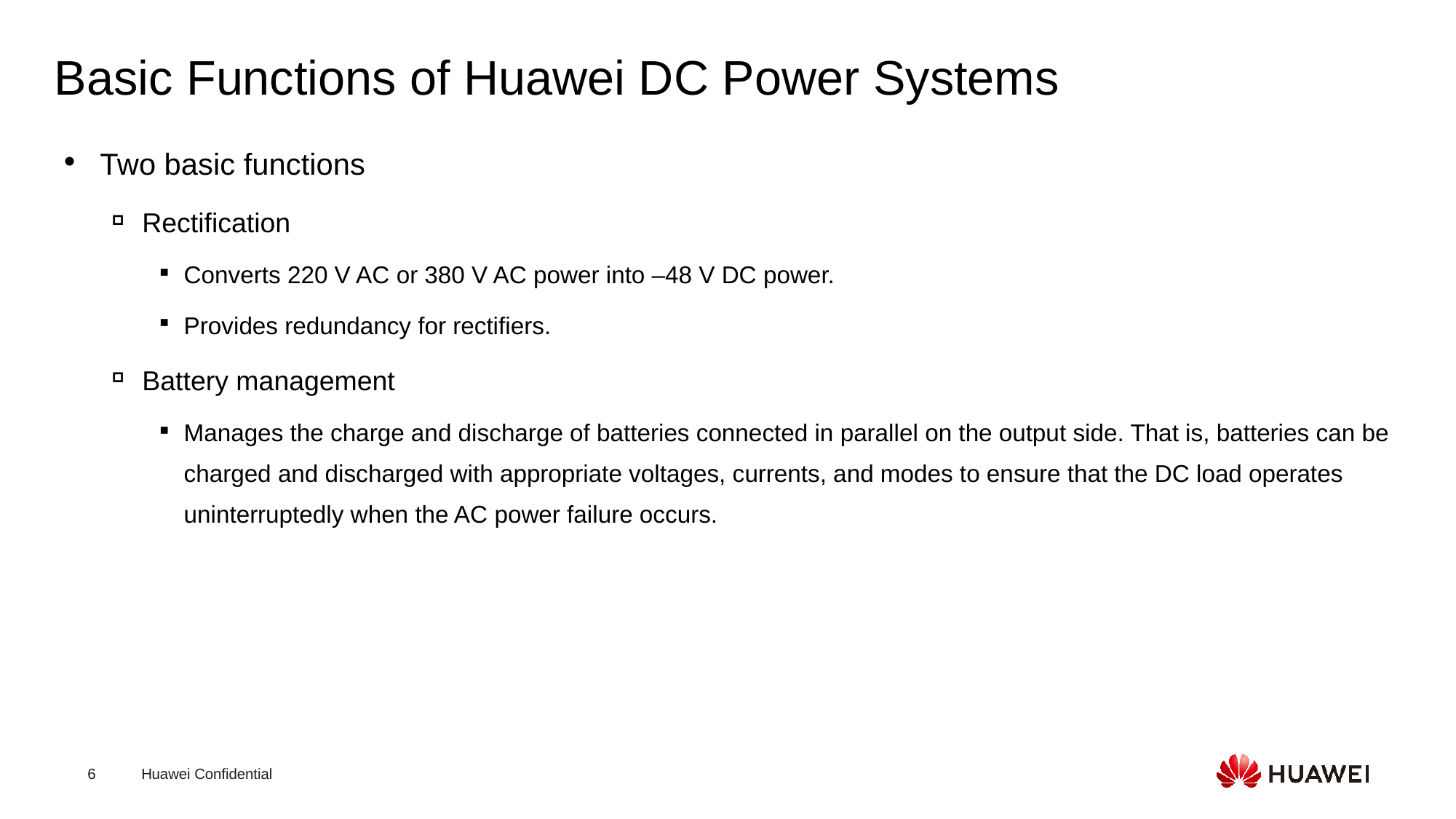

# Basic Functions of Huawei DC Power Systems
Two basic functions
Rectification
Converts 220 V AC or 380 V AC power into –48 V DC power.
Provides redundancy for rectifiers.
Battery management
Manages the charge and discharge of batteries connected in parallel on the output side. That is, batteries can be charged and discharged with appropriate voltages, currents, and modes to ensure that the DC load operates uninterruptedly when the AC power failure occurs.